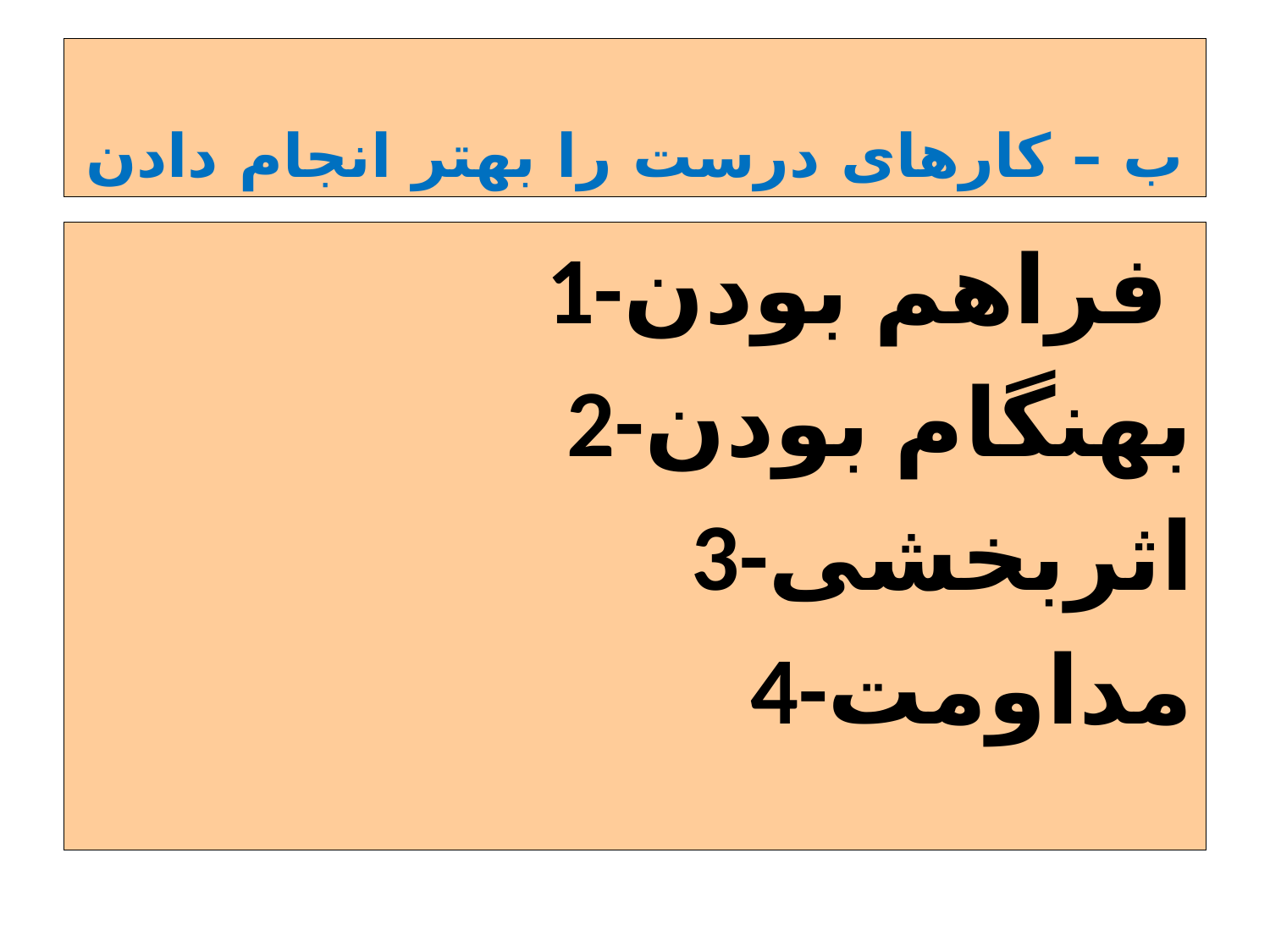

# ب – کارهای درست را بهتر انجام دادن

5-ایمنی
6-کارایی
7-احترام و توجه
1-فراهم بودن
2-بهنگام بودن
3-اثربخشی
4-مداومت